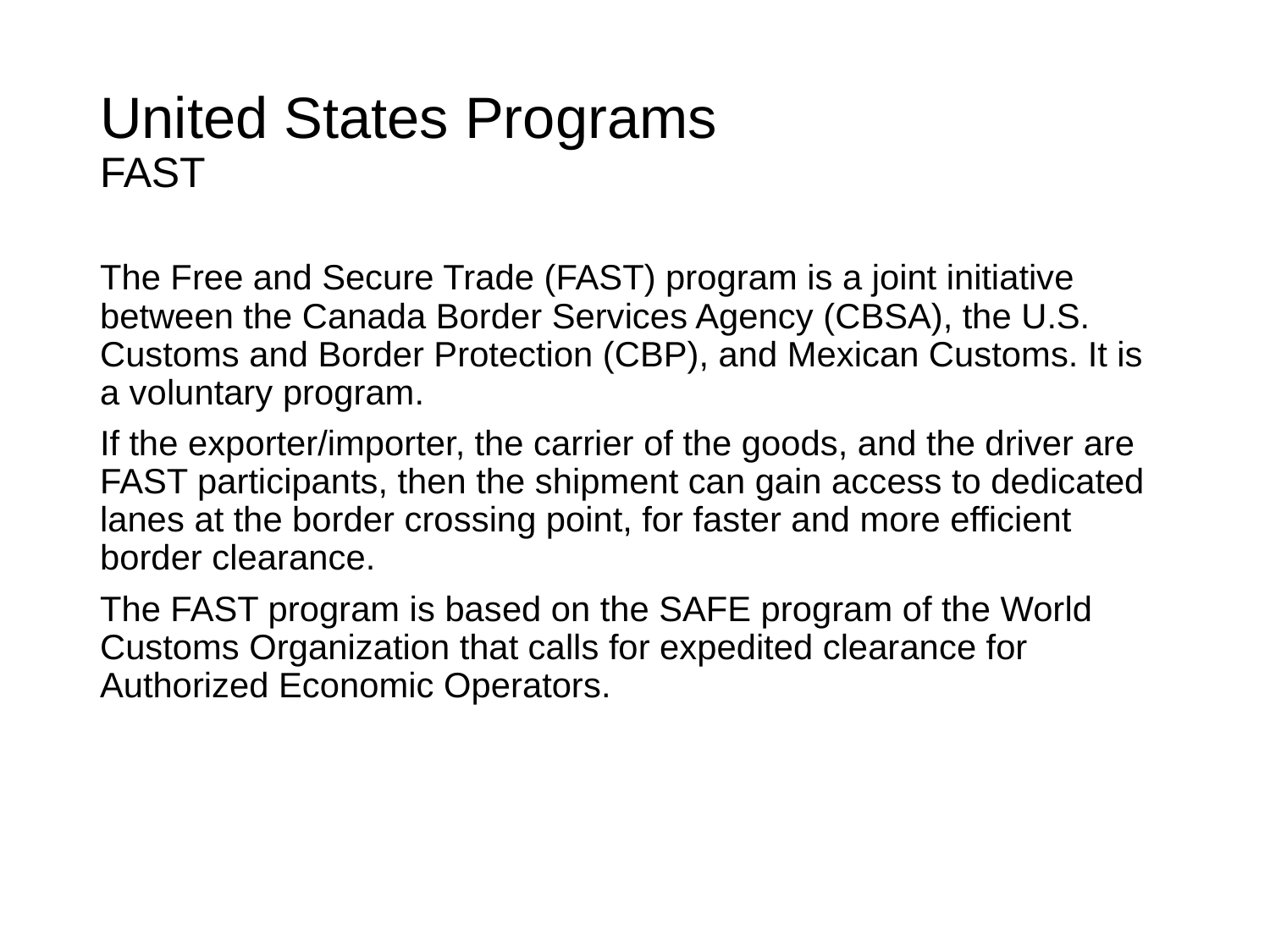

# United States Programs FAST
The Free and Secure Trade (FAST) program is a joint initiative between the Canada Border Services Agency (CBSA), the U.S. Customs and Border Protection (CBP), and Mexican Customs. It is a voluntary program.
If the exporter/importer, the carrier of the goods, and the driver are FAST participants, then the shipment can gain access to dedicated lanes at the border crossing point, for faster and more efficient border clearance.
The FAST program is based on the SAFE program of the World Customs Organization that calls for expedited clearance for Authorized Economic Operators.